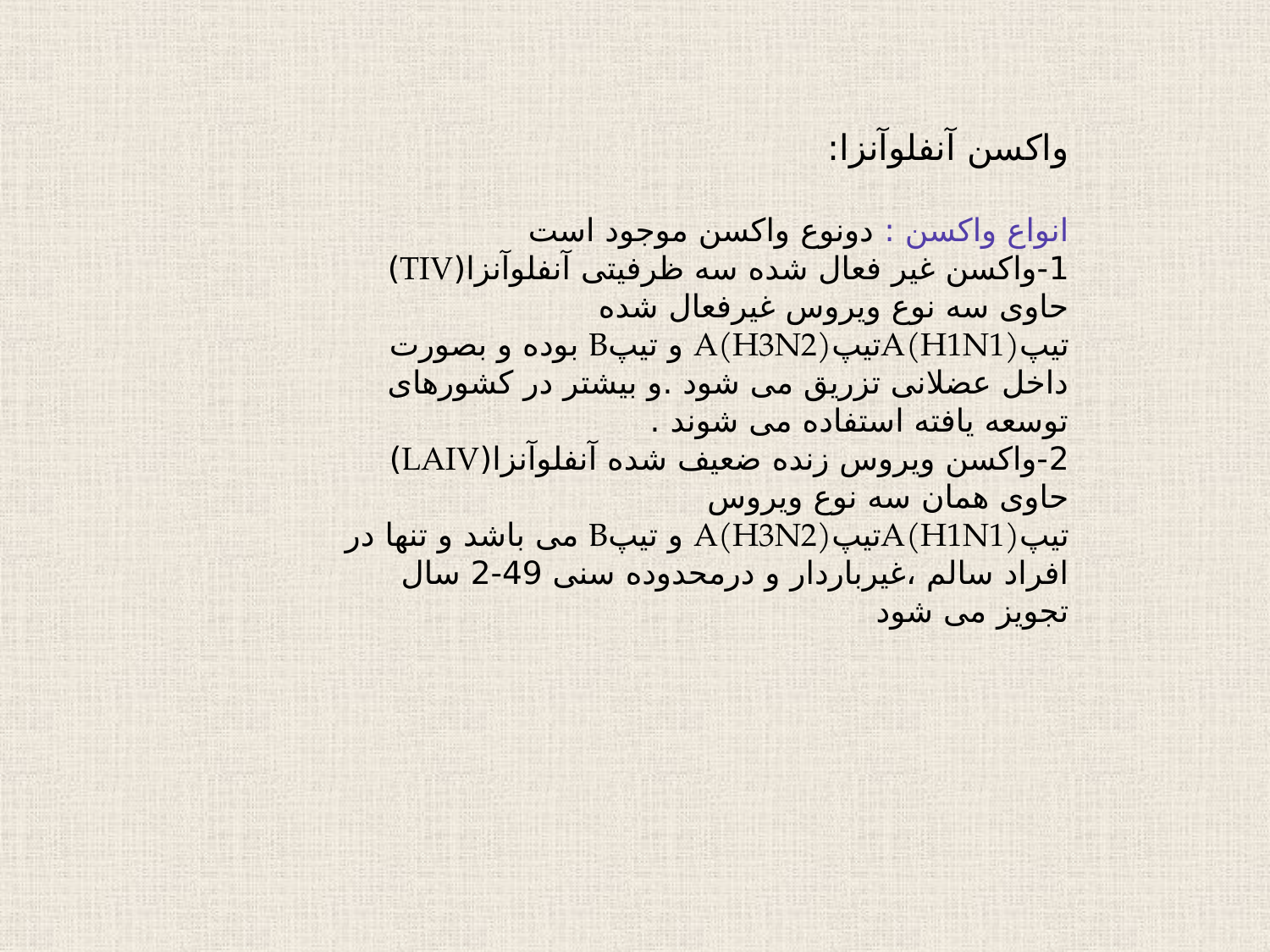

واکسن آنفلوآنزا:

انواع واکسن : دونوع واکسن موجود است
1-واکسن غیر فعال شده سه ظرفیتی آنفلوآنزا(TIV)
حاوی سه نوع ویروس غیرفعال شده تیپA(H1N1)تیپA(H3N2) و تیپB بوده و بصورت داخل عضلانی تزریق می شود .و بیشتر در کشورهای توسعه یافته استفاده می شوند .
2-واکسن ویروس زنده ضعیف شده آنفلوآنزا(LAIV)
حاوی همان سه نوع ویروس تیپA(H1N1)تیپA(H3N2) و تیپB می باشد و تنها در افراد سالم ،غیرباردار و درمحدوده سنی 49-2 سال تجویز می شود